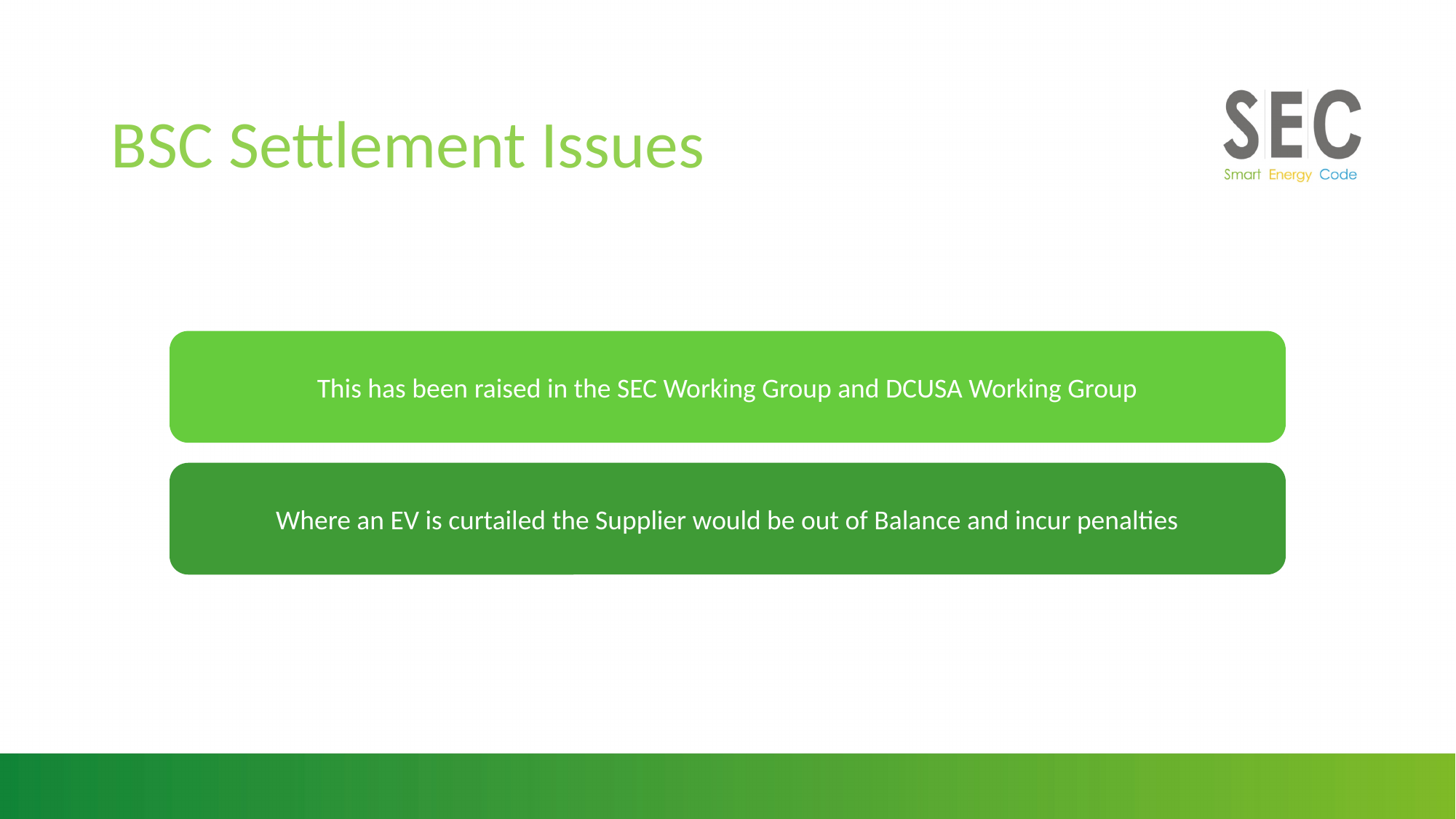

# BSC Settlement Issues
This has been raised in the SEC Working Group and DCUSA Working Group
Where an EV is curtailed the Supplier would be out of Balance and incur penalties